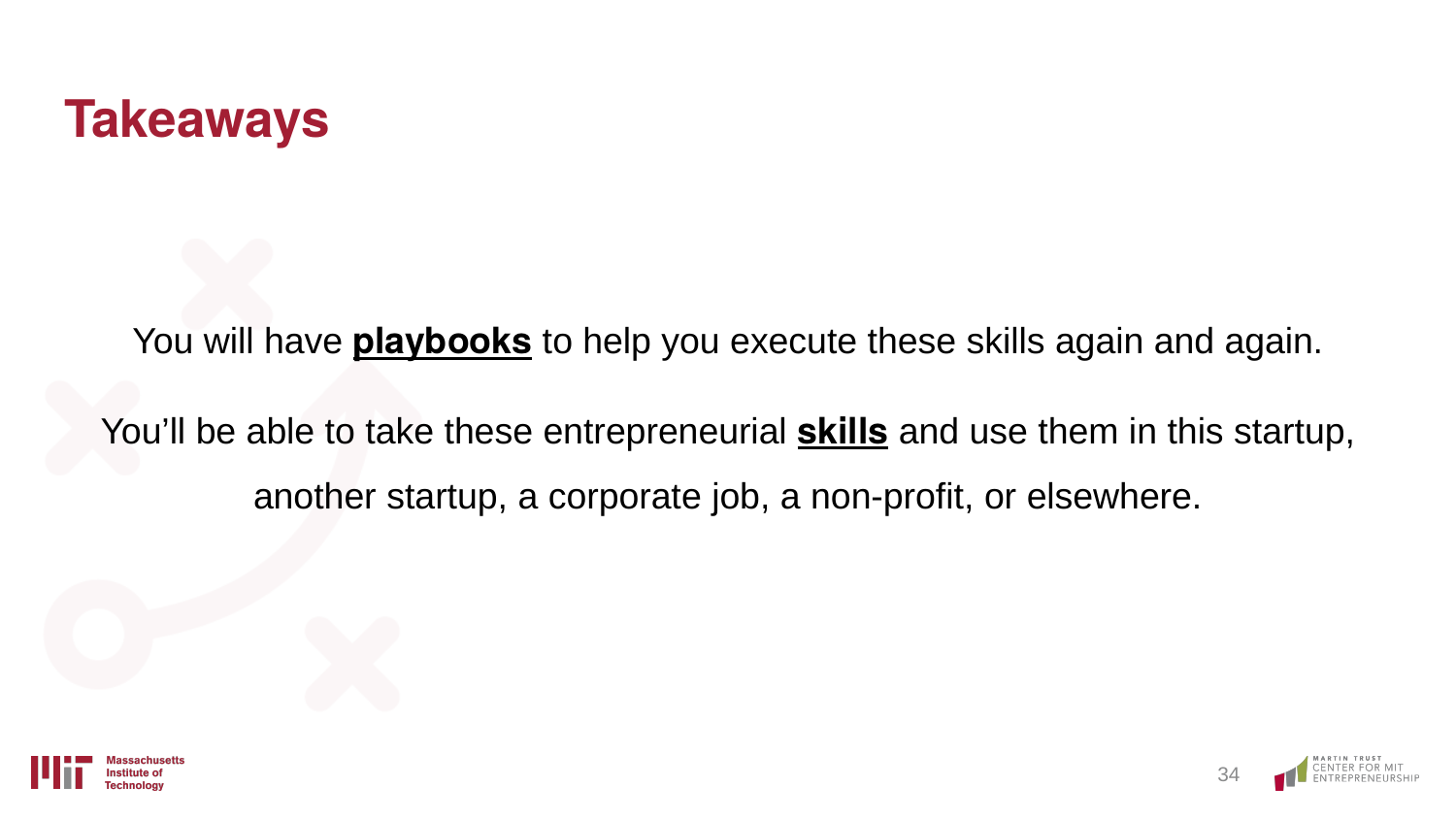

# Takeaways
You will have playbooks to help you execute these skills again and again.
You’ll be able to take these entrepreneurial skills and use them in this startup, another startup, a corporate job, a non-profit, or elsewhere.
34